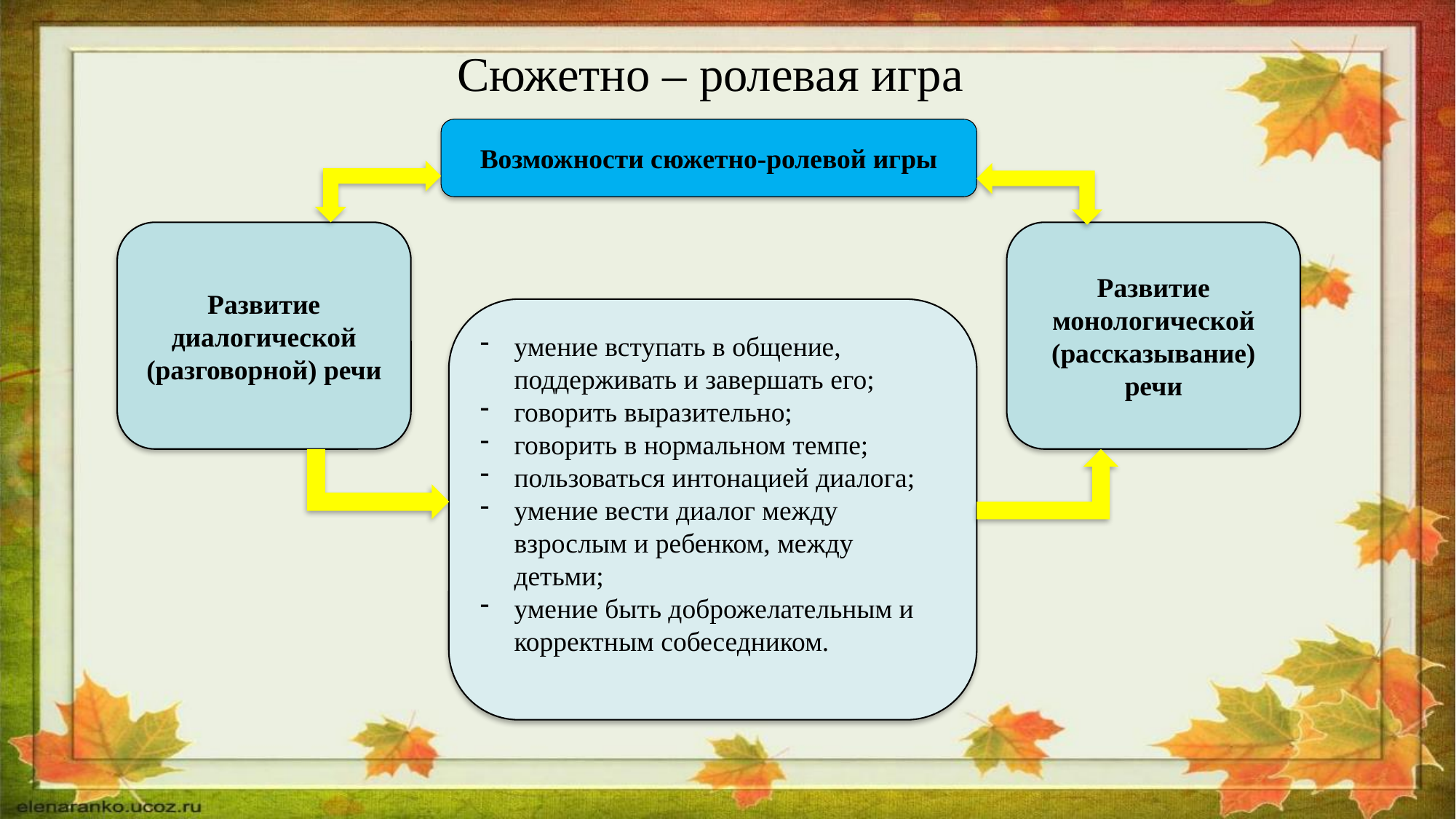

# Сюжетно – ролевая игра
Возможности сюжетно-ролевой игры

Развитие диалогической (разговорной) речи
Развитие монологической (рассказывание) речи

умение вступать в общение, поддерживать и завершать его;
говорить выразительно;
говорить в нормальном темпе;
пользоваться интонацией диалога;
умение вести диалог между взрослым и ребенком, между детьми;
умение быть доброжелательным и корректным собеседником.